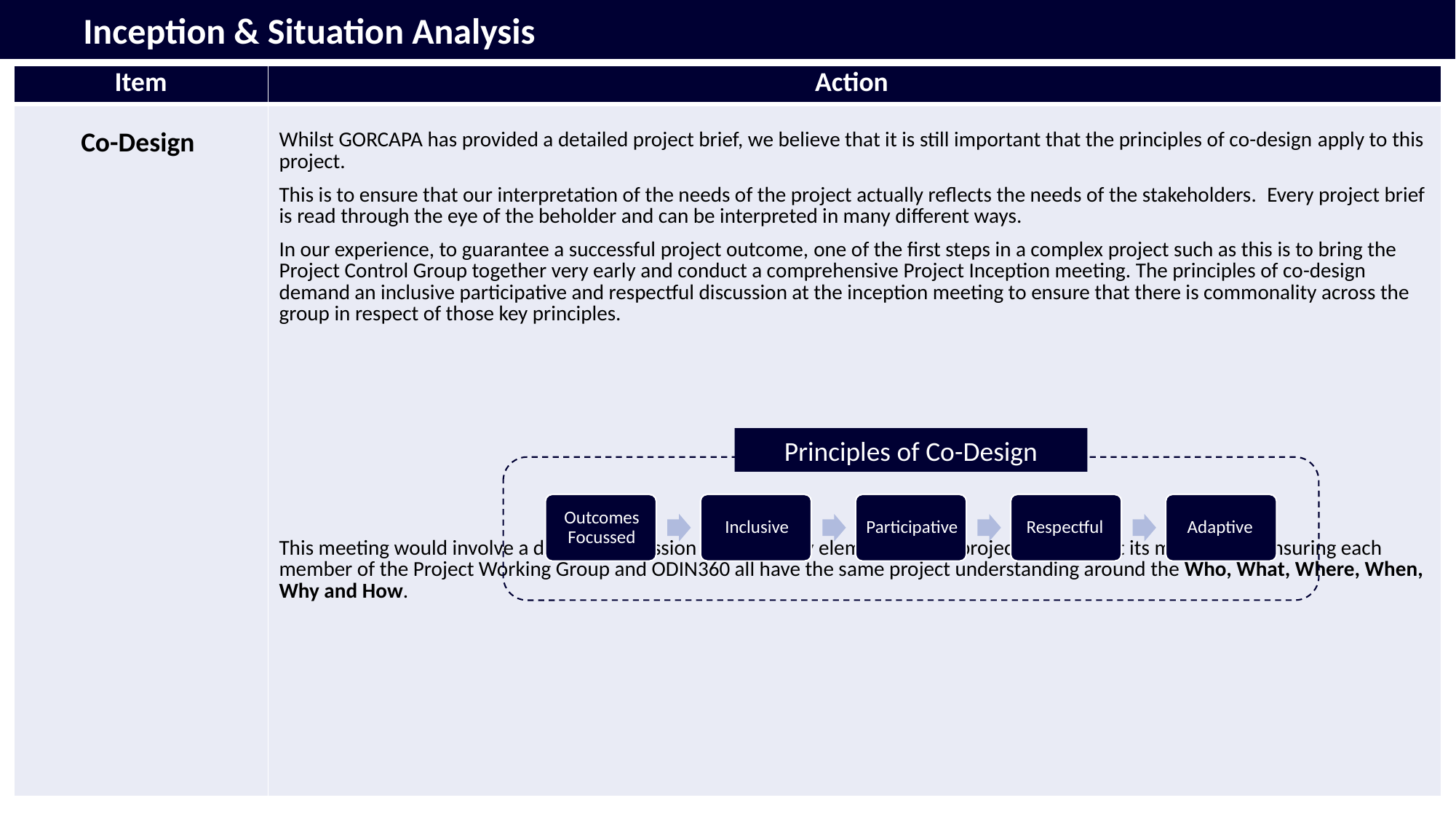

Inception & Situation Analysis
| Item | Action |
| --- | --- |
| Co-Design | Whilst GORCAPA has provided a detailed project brief, we believe that it is still important that the principles of co-design apply to this project. This is to ensure that our interpretation of the needs of the project actually reflects the needs of the stakeholders.  Every project brief is read through the eye of the beholder and can be interpreted in many different ways. In our experience, to guarantee a successful project outcome, one of the first steps in a complex project such as this is to bring the Project Control Group together very early and conduct a comprehensive Project Inception meeting. The principles of co-design demand an inclusive participative and respectful discussion at the inception meeting to ensure that there is commonality across the group in respect of those key principles. This meeting would involve a detailed discussion across all key elements of the project including at its most basic - ensuring each member of the Project Working Group and ODIN360 all have the same project understanding around the Who, What, Where, When, Why and How. |
Outcomes Focussed

Inclusive

Participative

Respectful

Adaptive
Principles of Co-Design

Strictly Confidential
33